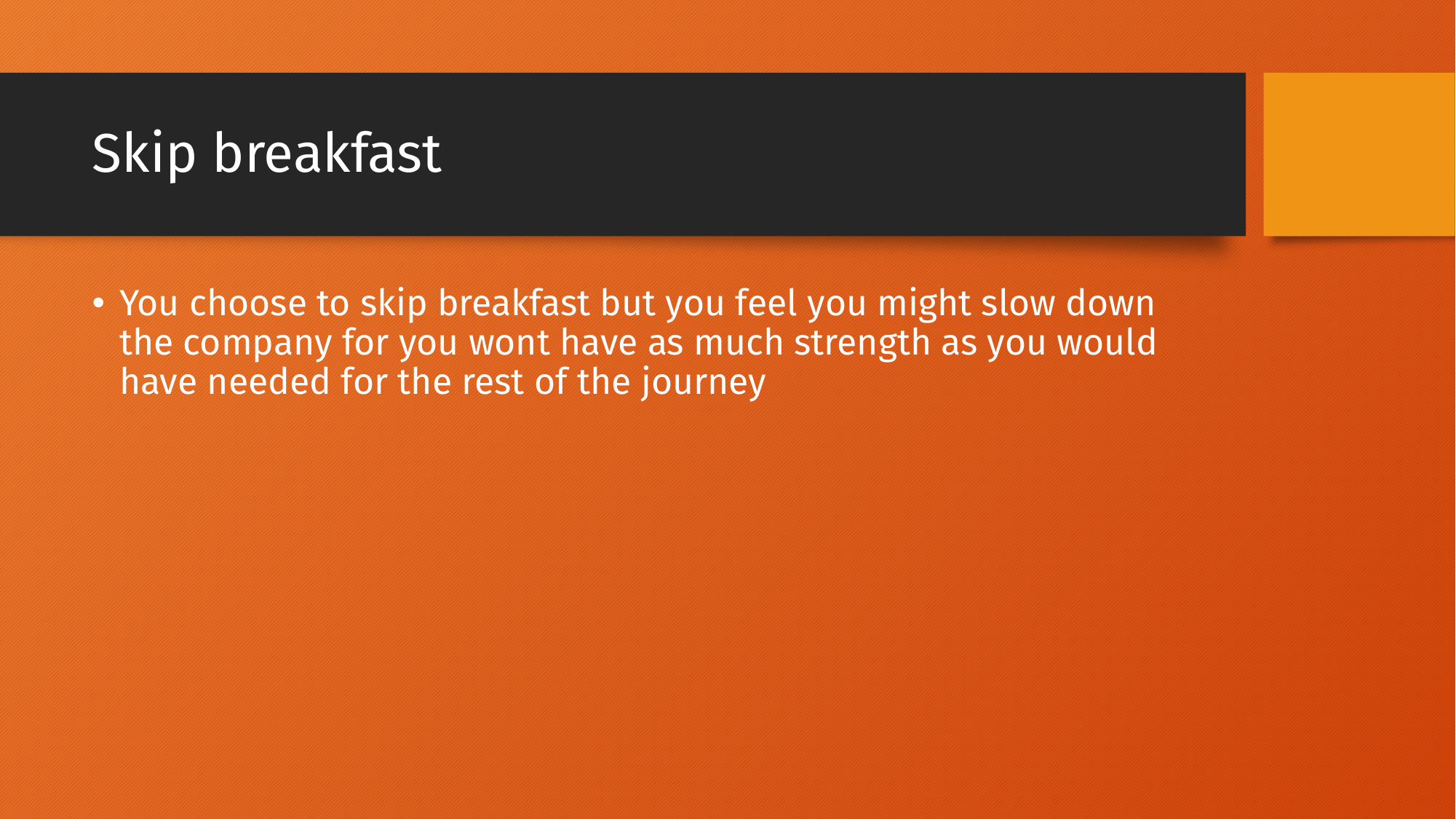

# Skip breakfast
You choose to skip breakfast but you feel you might slow down the company for you wont have as much strength as you would have needed for the rest of the journey